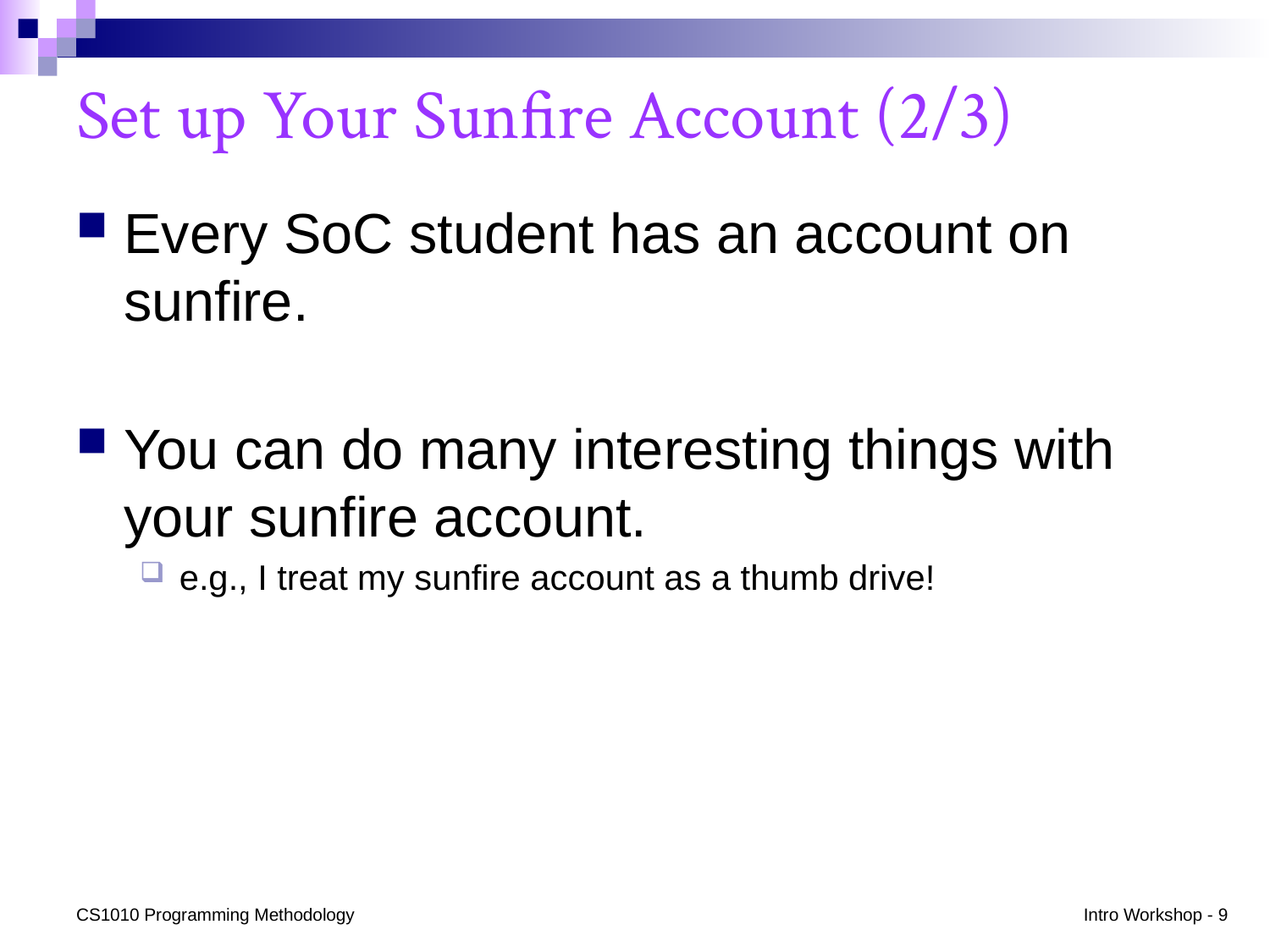

# Set up Your Sunfire Account (2/3)
Every SoC student has an account on sunfire.

You can do many interesting things with your sunfire account.
e.g., I treat my sunfire account as a thumb drive!
CS1010 Programming Methodology
Intro Workshop - 9